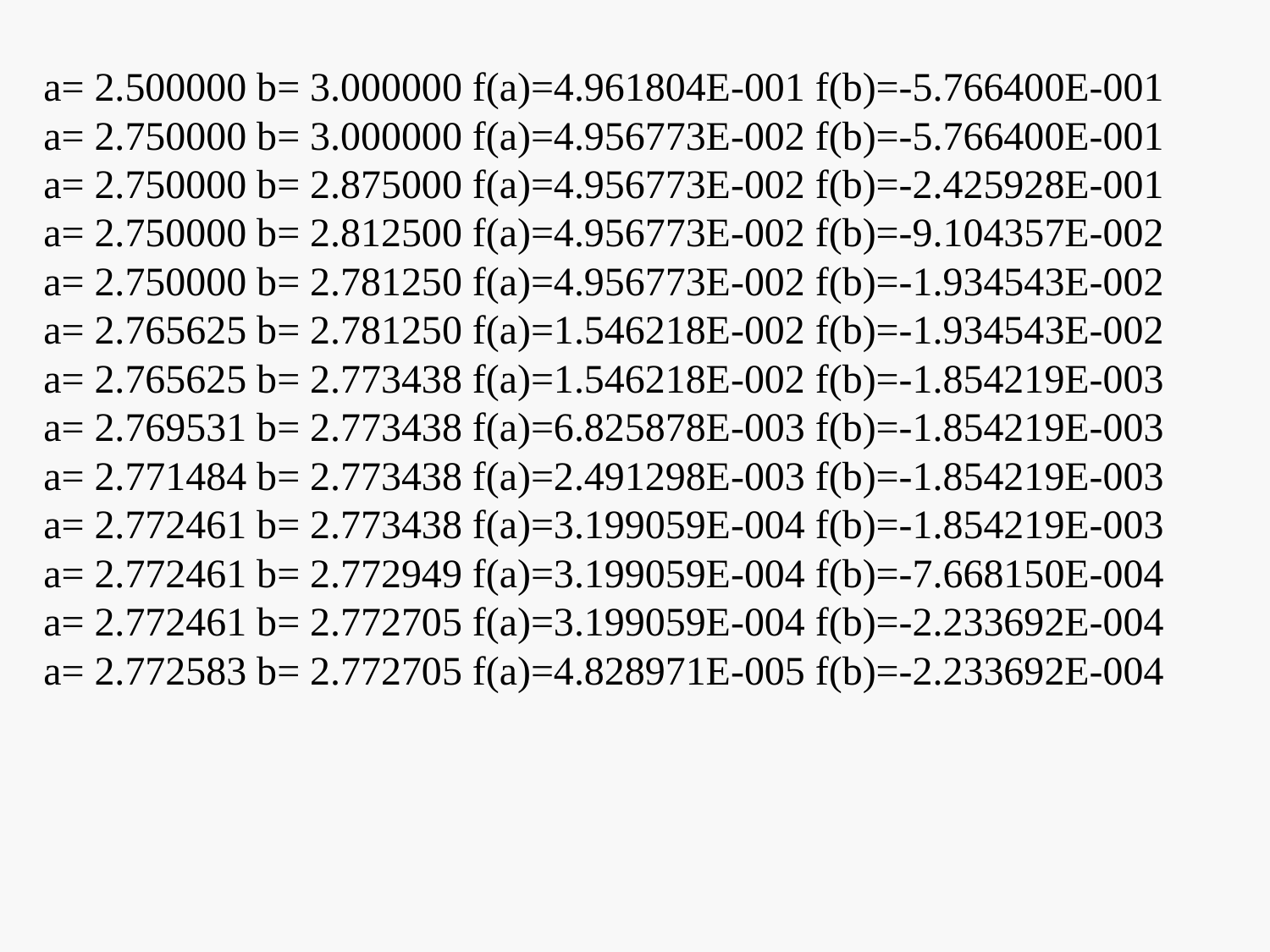

a= 2.500000 b= 3.000000 f(a)=4.961804E-001 f(b)=-5.766400E-001
a= 2.750000 b= 3.000000 f(a)=4.956773E-002 f(b)=-5.766400E-001
a= 2.750000 b= 2.875000 f(a)=4.956773E-002 f(b)=-2.425928E-001
a= 2.750000 b= 2.812500 f(a)=4.956773E-002 f(b)=-9.104357E-002
a= 2.750000 b= 2.781250 f(a)=4.956773E-002 f(b)=-1.934543E-002
a= 2.765625 b= 2.781250 f(a)=1.546218E-002 f(b)=-1.934543E-002
a= 2.765625 b= 2.773438 f(a)=1.546218E-002 f(b)=-1.854219E-003
a= 2.769531 b= 2.773438 f(a)=6.825878E-003 f(b)=-1.854219E-003
a= 2.771484 b= 2.773438 f(a)=2.491298E-003 f(b)=-1.854219E-003
a= 2.772461 b= 2.773438 f(a)=3.199059E-004 f(b)=-1.854219E-003
a= 2.772461 b= 2.772949 f(a)=3.199059E-004 f(b)=-7.668150E-004
a= 2.772461 b= 2.772705 f(a)=3.199059E-004 f(b)=-2.233692E-004
a= 2.772583 b= 2.772705 f(a)=4.828971E-005 f(b)=-2.233692E-004